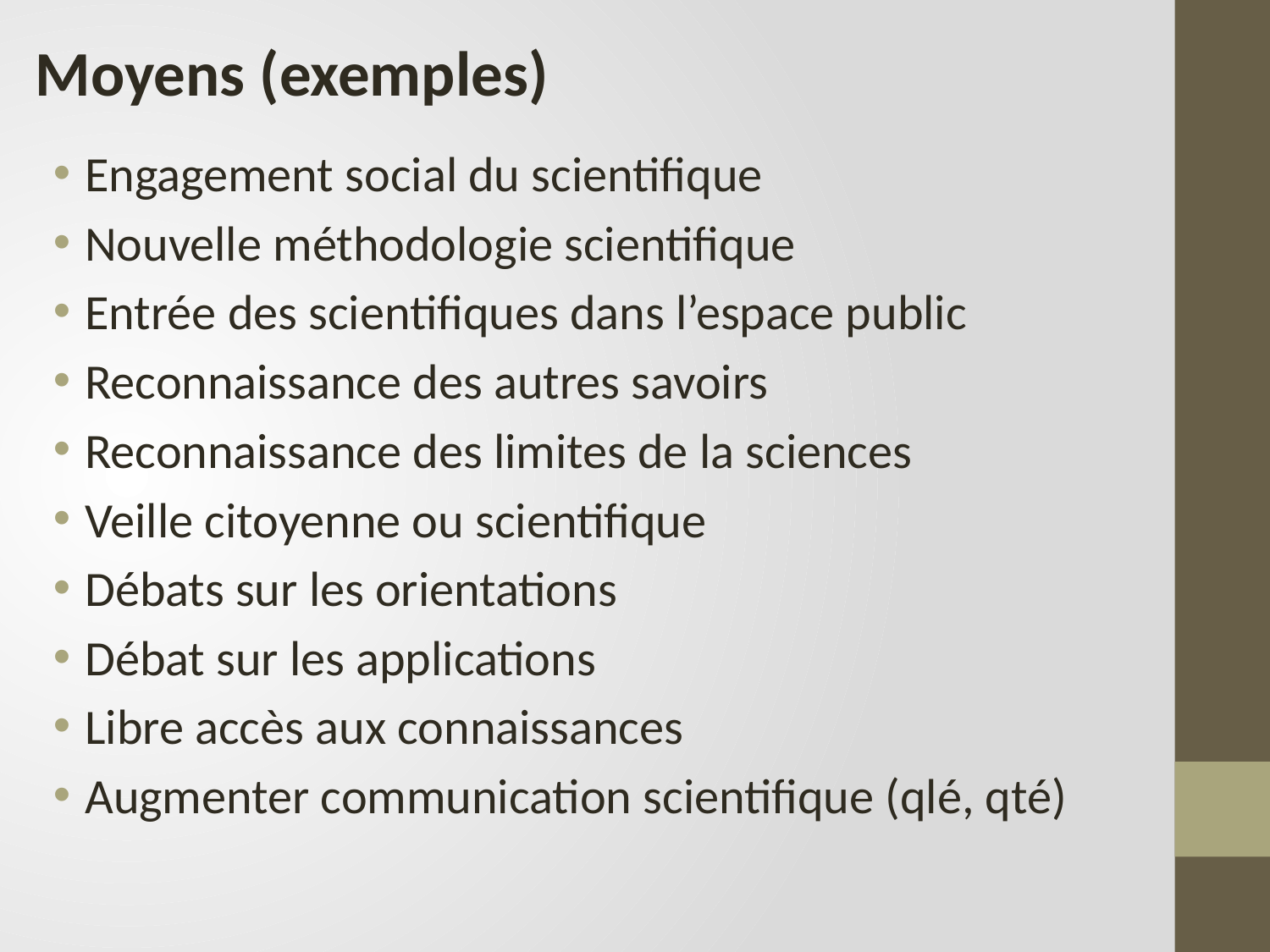

Moyens (exemples)
Engagement social du scientifique
Nouvelle méthodologie scientifique
Entrée des scientifiques dans l’espace public
Reconnaissance des autres savoirs
Reconnaissance des limites de la sciences
Veille citoyenne ou scientifique
Débats sur les orientations
Débat sur les applications
Libre accès aux connaissances
Augmenter communication scientifique (qlé, qté)